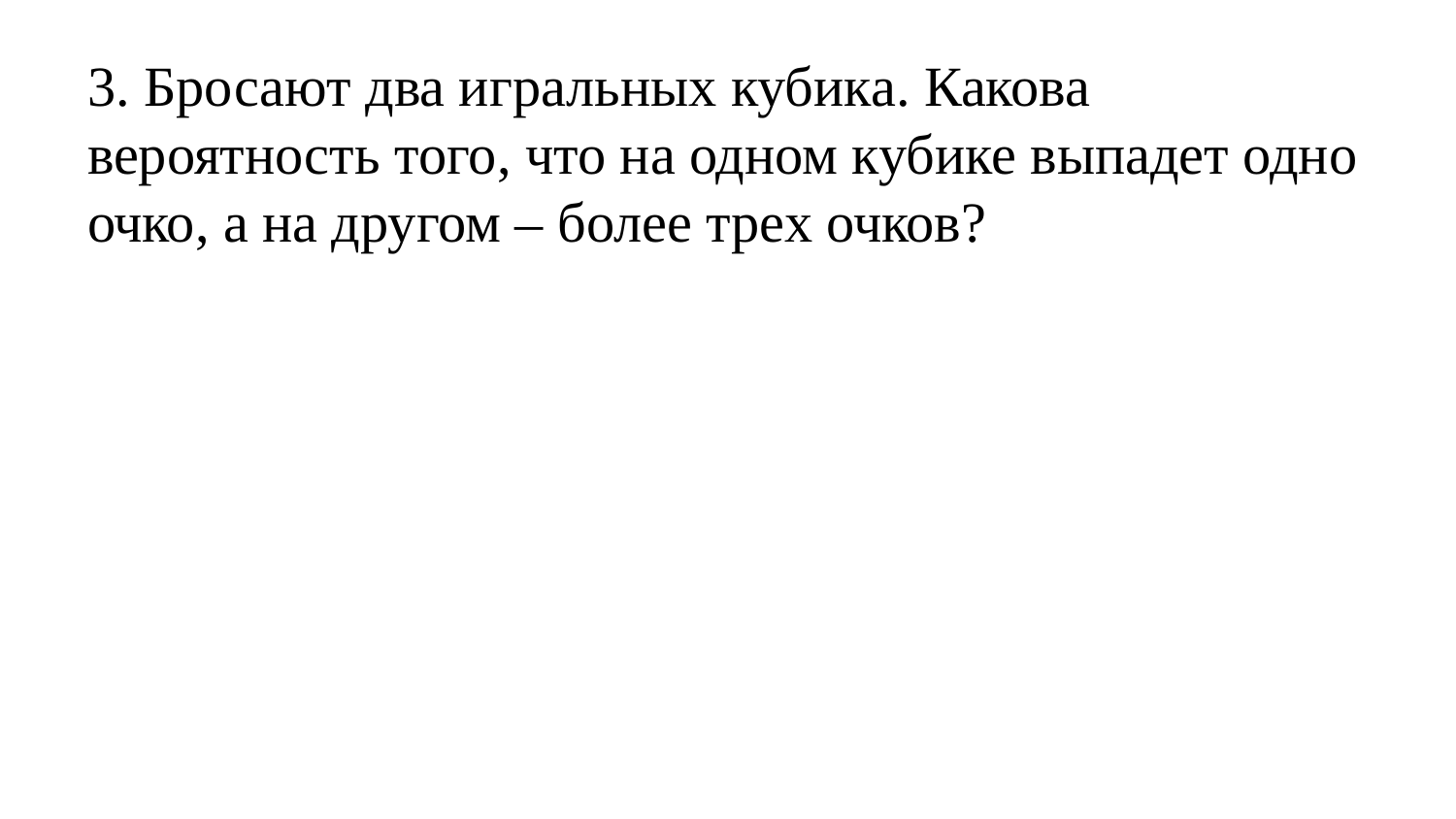

3. Бросают два игральных кубика. Какова вероятность того, что на одном кубике выпадет одно очко, а на другом – более трех очков?